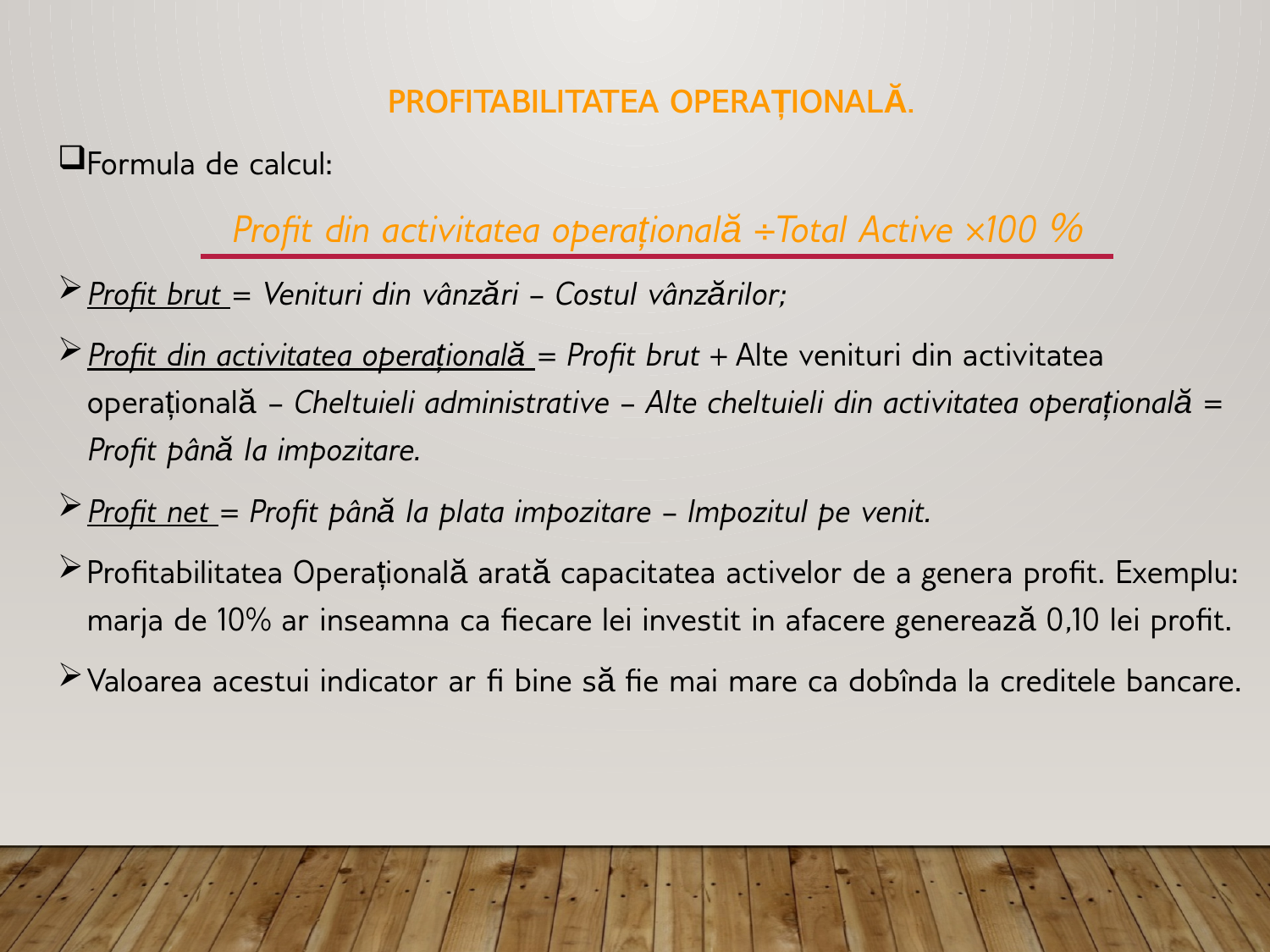

PROFITABILITATEA OPERAȚIONALĂ.
Formula de calcul:
Profit din activitatea operațională ÷Total Active ×100％
Profit brut = Venituri din vânzări – Costul vânzărilor;
Profit din activitatea operațională = Profit brut + Alte venituri din activitatea operațională – Cheltuieli administrative – Alte cheltuieli din activitatea operațională = Profit până la impozitare.
Profit net = Profit până la plata impozitare – Impozitul pe venit.
Profitabilitatea Operațională arată capacitatea activelor de a genera profit. Exemplu: marja de 10% ar inseamna ca fiecare lei investit in afacere generează 0,10 lei profit.
Valoarea acestui indicator ar fi bine să fie mai mare ca dobînda la creditele bancare.